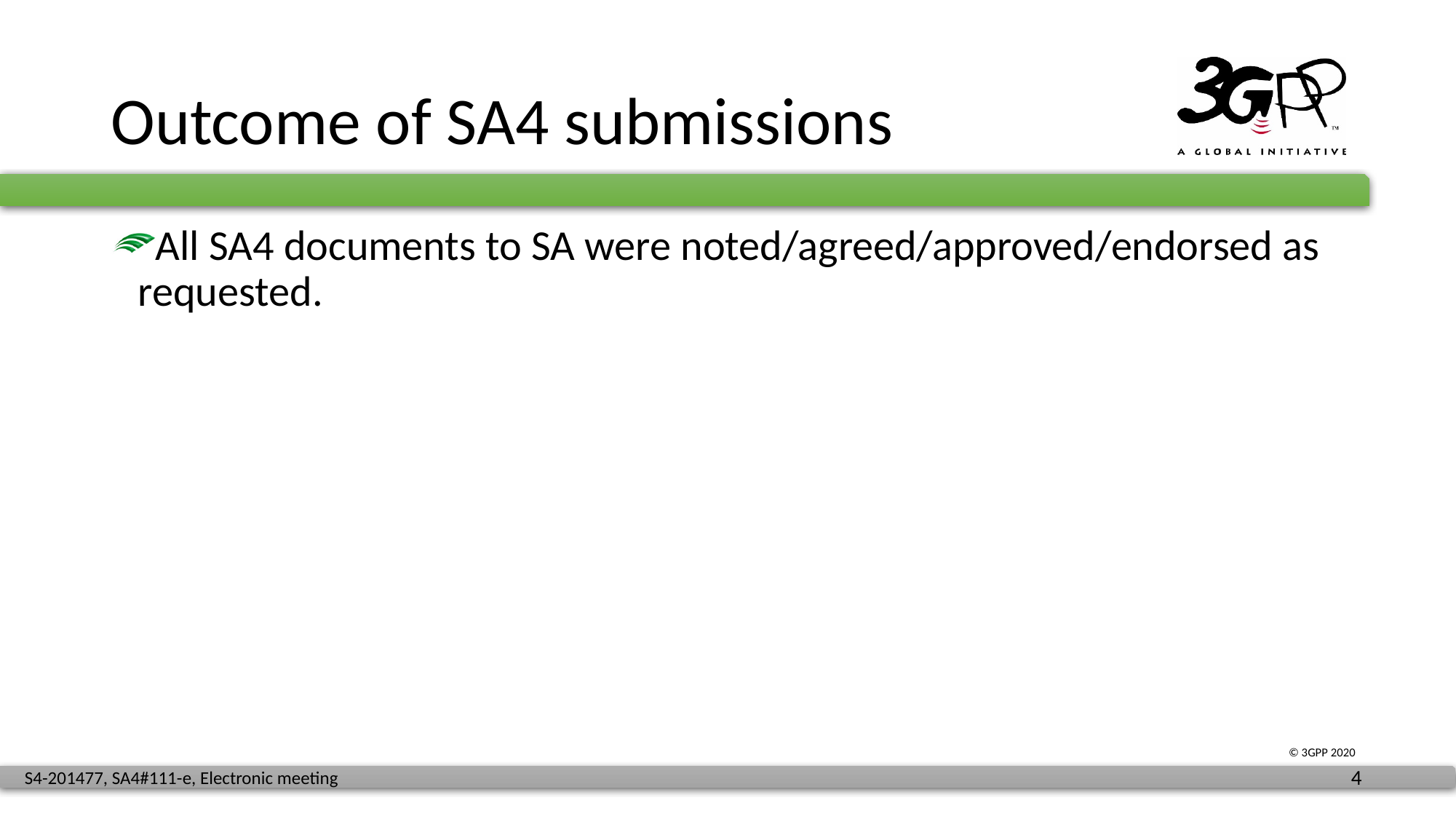

# Outcome of SA4 submissions
All SA4 documents to SA were noted/agreed/approved/endorsed as requested.